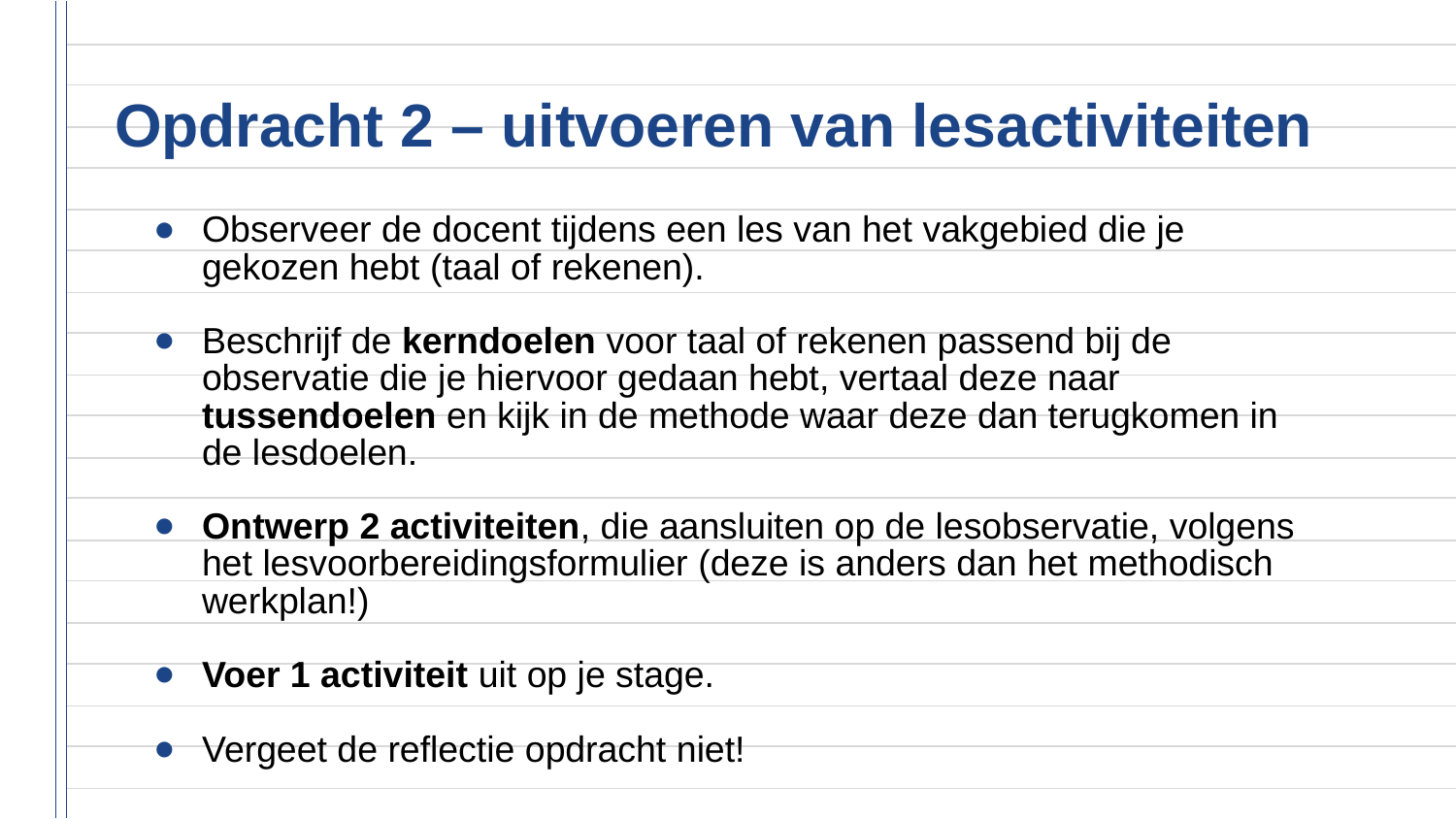

# Opdracht 2 – uitvoeren van lesactiviteiten
Observeer de docent tijdens een les van het vakgebied die je gekozen hebt (taal of rekenen).

Beschrijf de kerndoelen voor taal of rekenen passend bij de observatie die je hiervoor gedaan hebt, vertaal deze naar tussendoelen en kijk in de methode waar deze dan terugkomen in de lesdoelen.

Ontwerp 2 activiteiten, die aansluiten op de lesobservatie, volgens het lesvoorbereidingsformulier (deze is anders dan het methodisch werkplan!)

Voer 1 activiteit uit op je stage.

Vergeet de reflectie opdracht niet!